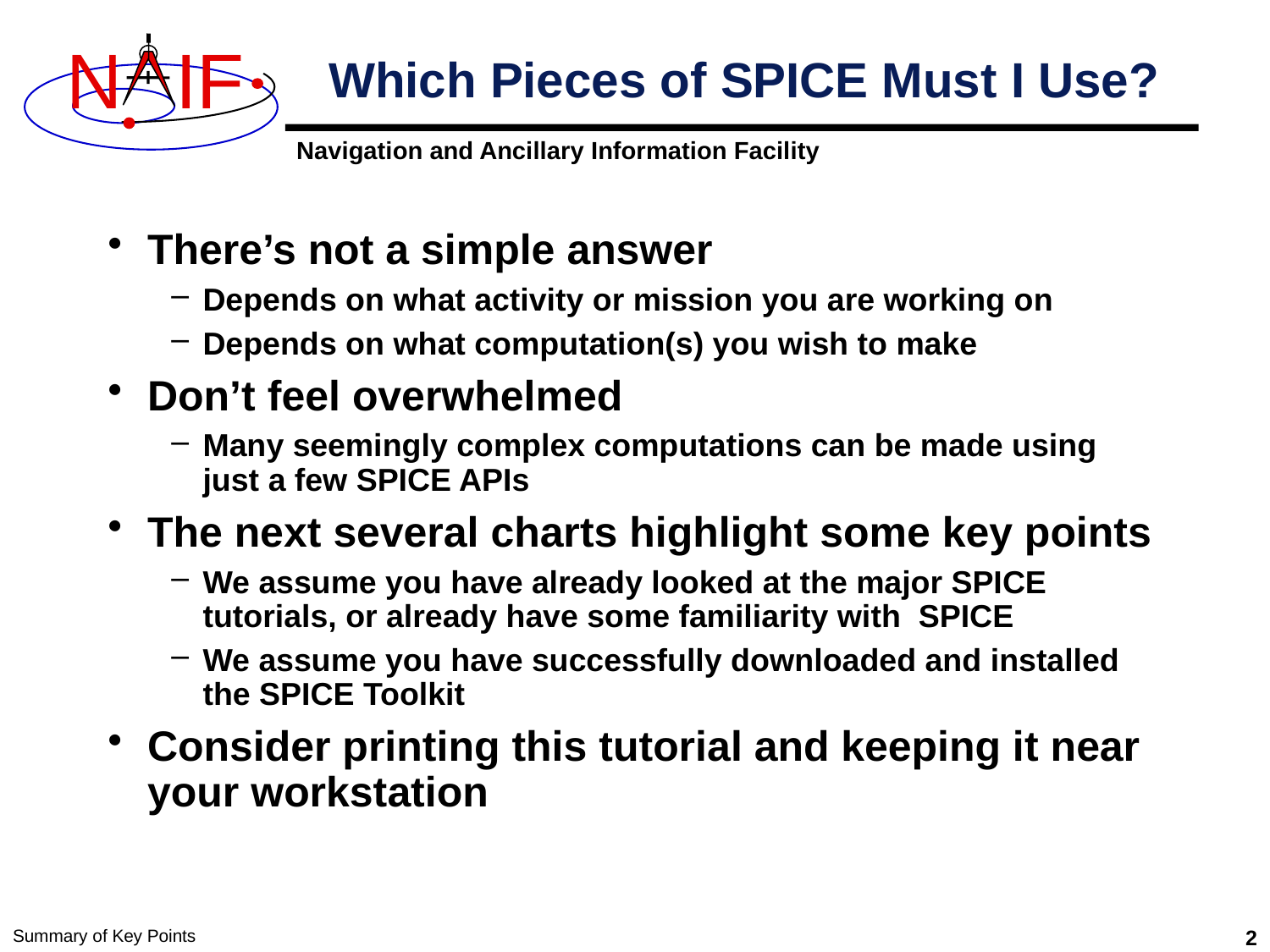

# Which Pieces of SPICE Must I Use?
There’s not a simple answer
Depends on what activity or mission you are working on
Depends on what computation(s) you wish to make
Don’t feel overwhelmed
Many seemingly complex computations can be made using just a few SPICE APIs
The next several charts highlight some key points
We assume you have already looked at the major SPICE tutorials, or already have some familiarity with  SPICE
We assume you have successfully downloaded and installed the SPICE Toolkit
Consider printing this tutorial and keeping it near your workstation
Summary of Key Points
2